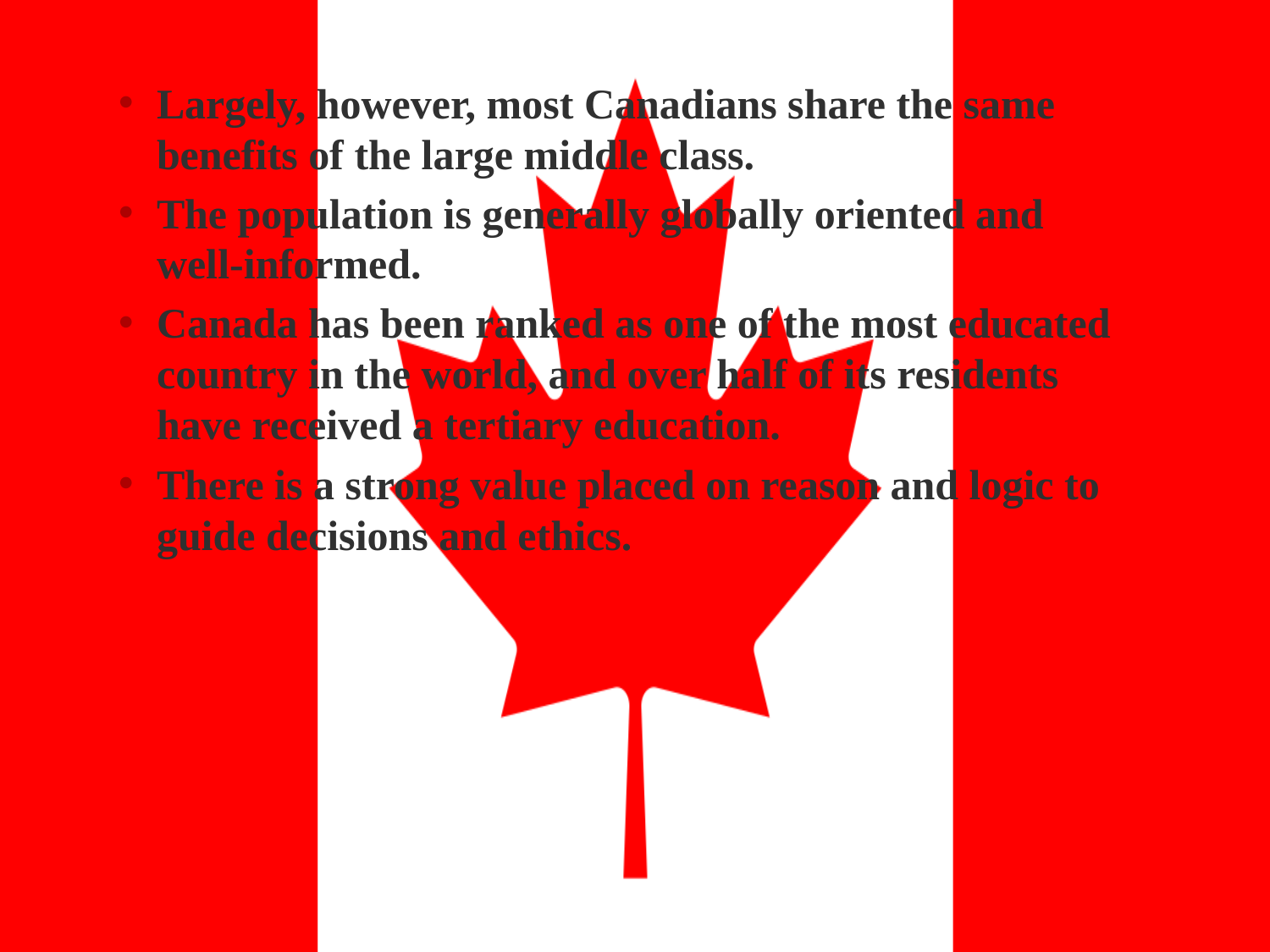

Largely, however, most Canadians share the same benefits of the large middle class.
The population is generally globally oriented and well-informed.
Canada has been ranked as one of the most educated country in the world, and over half of its residents have received a tertiary education.
There is a strong value placed on reason and logic to guide decisions and ethics.
#